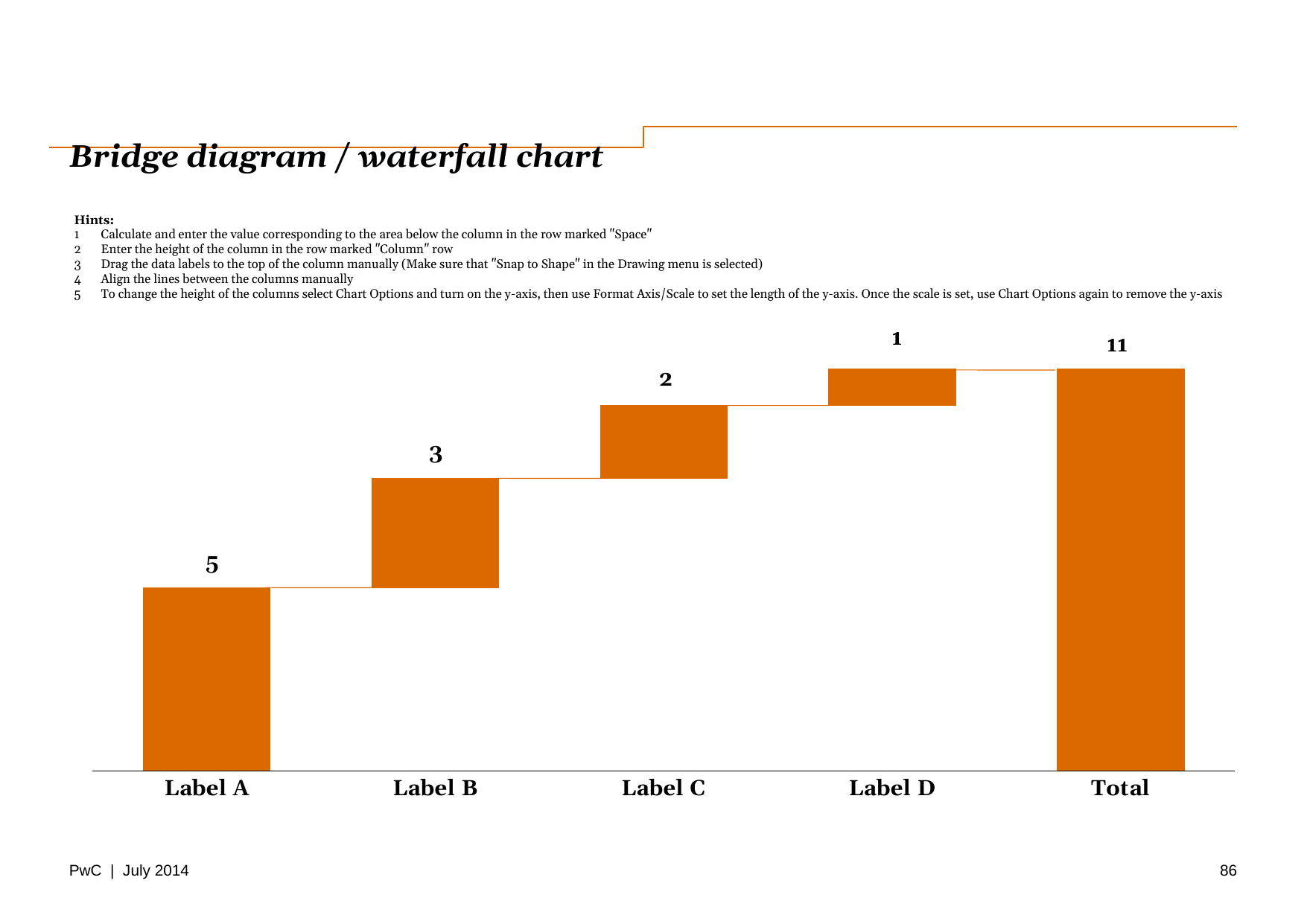

# Bridge diagram / waterfall chart
Hints:
1	Calculate and enter the value corresponding to the area below the column in the row marked "Space"
2	Enter the height of the column in the row marked "Column" row
3	Drag the data labels to the top of the column manually (Make sure that "Snap to Shape" in the Drawing menu is selected)
4	Align the lines between the columns manually
5	To change the height of the columns select Chart Options and turn on the y-axis, then use Format Axis/Scale to set the length of the y-axis. Once the scale is set, use Chart Options again to remove the y-axis

### Chart

| Category | Space | Column |
|---|---|---|
| Label A | 0.0 | 5.0 |
| Label B | 5.0 | 3.0 |
| Label C | 8.0 | 2.0 |
| Label D | 10.0 | 1.0 |
| Total | None | 11.0 |
86